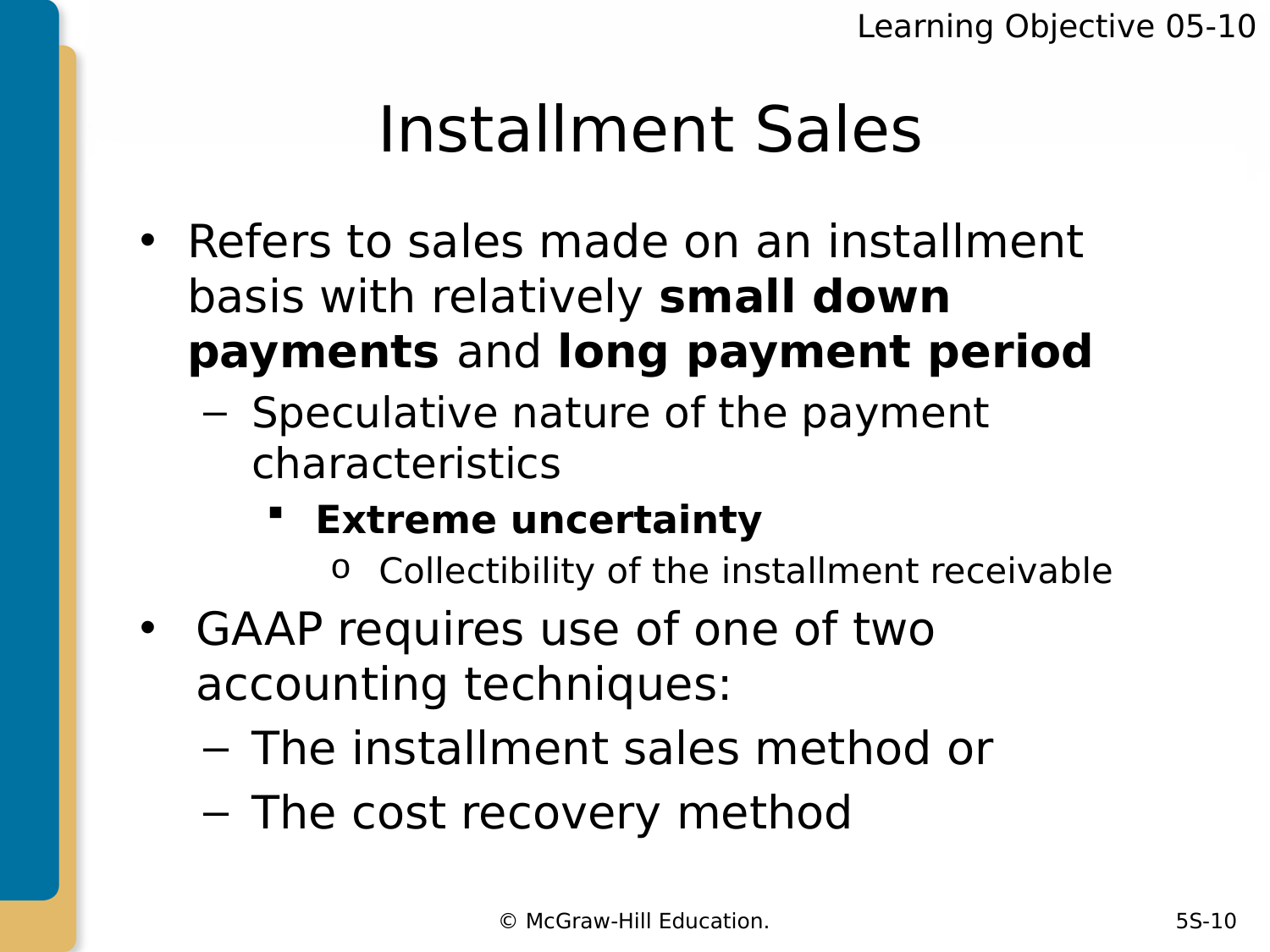

Learning Objective 05-10
# Installment Sales
Refers to sales made on an installment basis with relatively small down payments and long payment period
Speculative nature of the payment characteristics
Extreme uncertainty
Collectibility of the installment receivable
GAAP requires use of one of two accounting techniques:
The installment sales method or
The cost recovery method